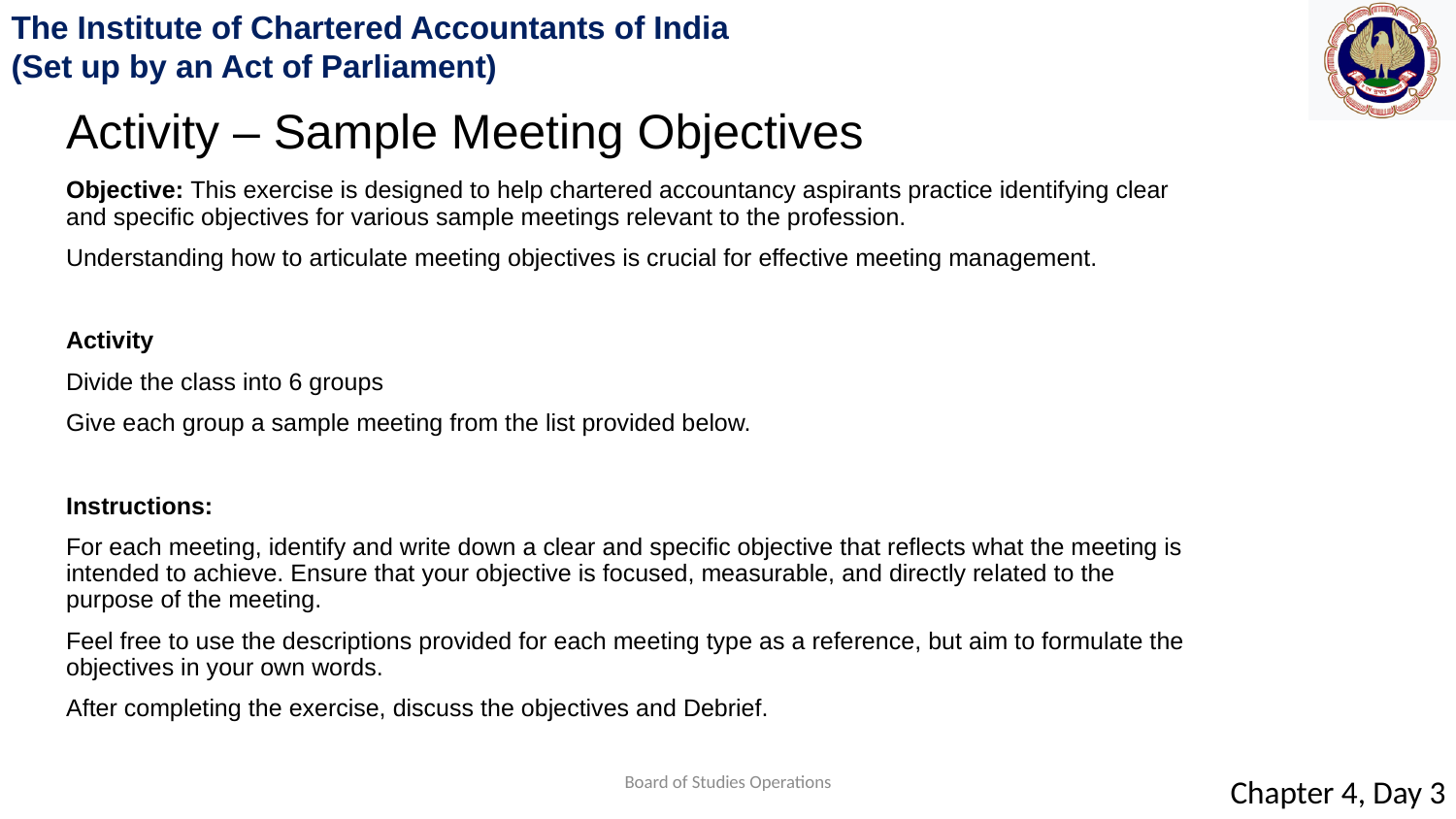

Activity – Sample Meeting Objectives
Objective: This exercise is designed to help chartered accountancy aspirants practice identifying clear and specific objectives for various sample meetings relevant to the profession.
Understanding how to articulate meeting objectives is crucial for effective meeting management.

Activity
Divide the class into 6 groups
Give each group a sample meeting from the list provided below.

Instructions:
For each meeting, identify and write down a clear and specific objective that reflects what the meeting is intended to achieve. Ensure that your objective is focused, measurable, and directly related to the purpose of the meeting.
Feel free to use the descriptions provided for each meeting type as a reference, but aim to formulate the objectives in your own words.
After completing the exercise, discuss the objectives and Debrief.
Board of Studies Operations